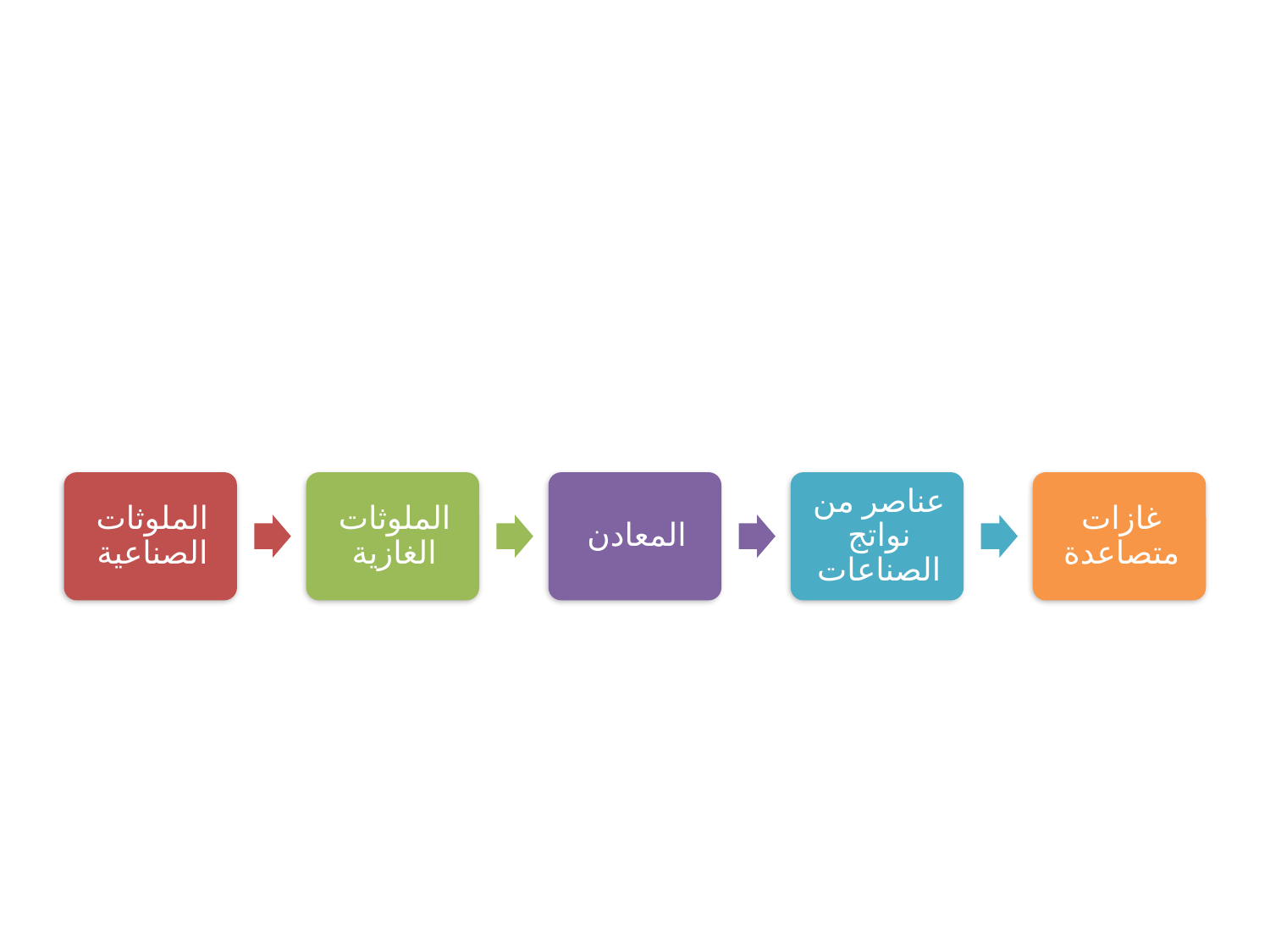

#
الملوثات الصناعية

الملوثات الغازية

المعادن

عناصر من نواتج الصناعات

غازات متصاعدة